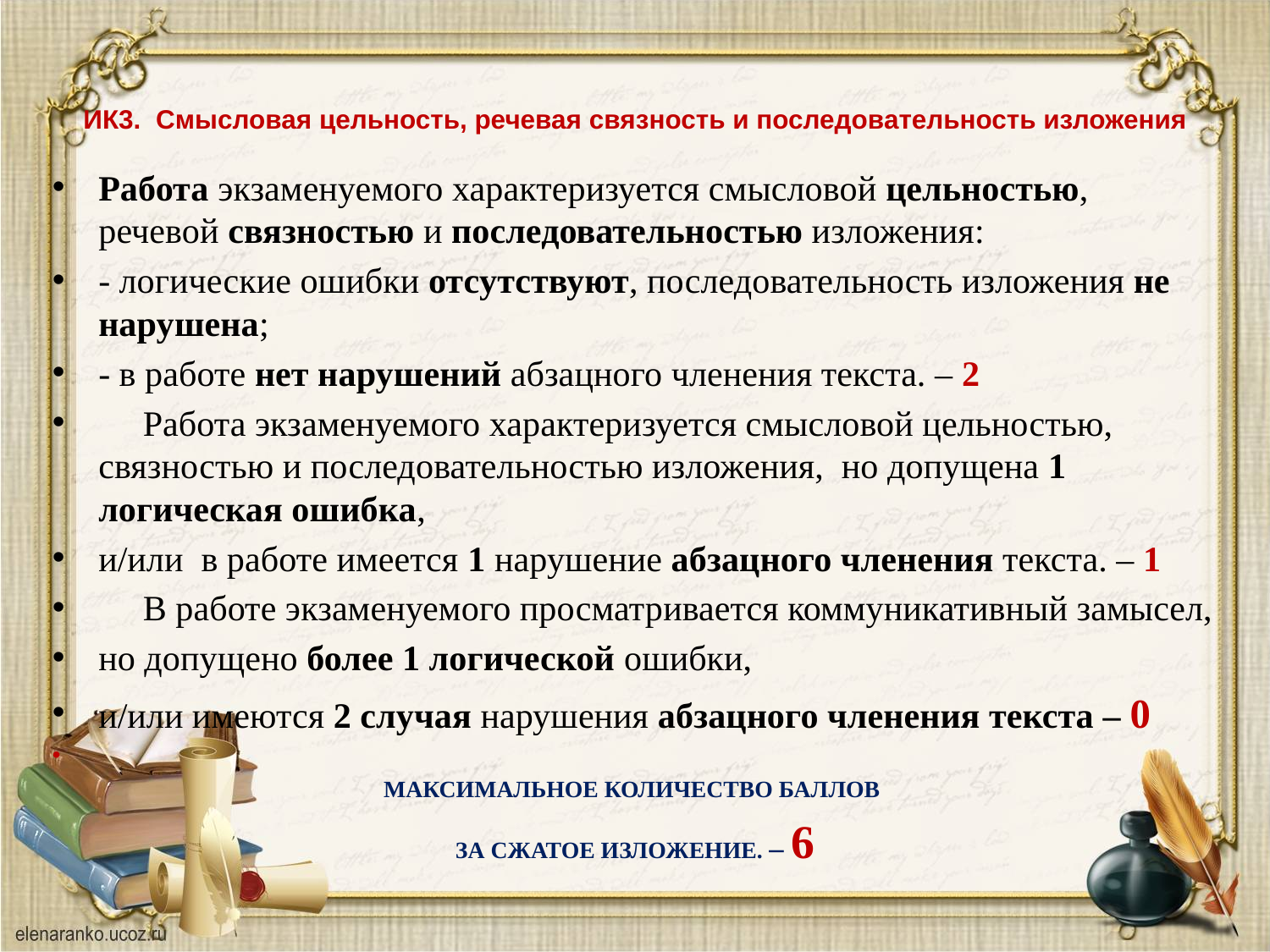

# ИК3.  Смысловая цельность, речевая связность и последовательность изложения
Работа экзаменуемого характеризуется смысловой цельностью, речевой связностью и последовательностью изложения:
- логические ошибки отсутствуют, последовательность изложения не нарушена;
- в работе нет нарушений абзацного членения текста. – 2
     Работа экзаменуемого характеризуется смысловой цельностью, связностью и последовательностью изложения,  но допущена 1 логическая ошибка,
и/или  в работе имеется 1 нарушение абзацного членения текста. – 1
     В работе экзаменуемого просматривается коммуникативный замысел,
но допущено более 1 логической ошибки,
и/или имеются 2 случая нарушения абзацного членения текста – 0

МАКСИМАЛЬНОЕ КОЛИЧЕСТВО БАЛЛОВ
ЗА СЖАТОЕ ИЗЛОЖЕНИЕ. – 6